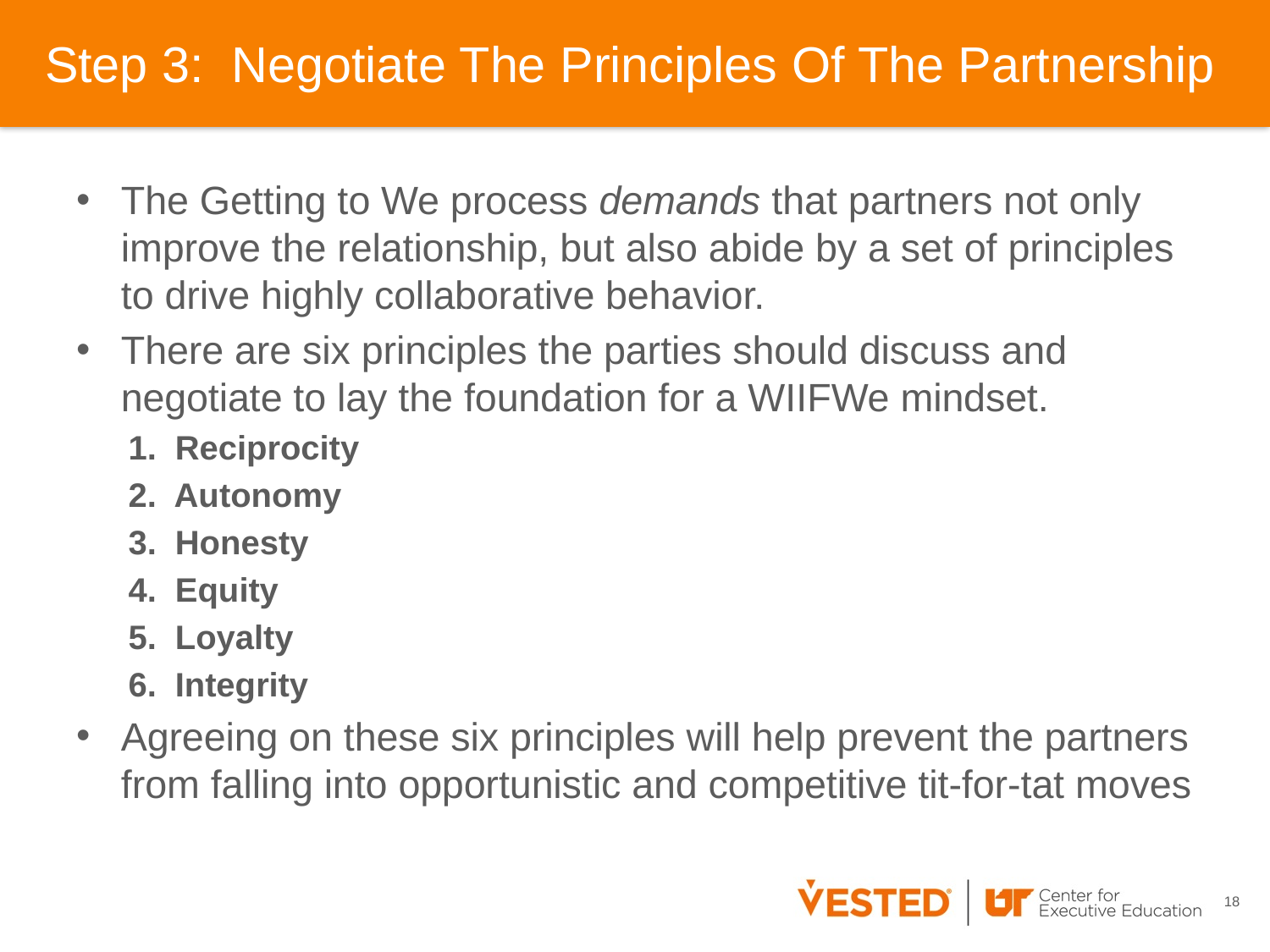

# Step 3:  Negotiate The Principles Of The Partnership
The Getting to We process demands that partners not only improve the relationship, but also abide by a set of principles to drive highly collaborative behavior.
There are six principles the parties should discuss and negotiate to lay the foundation for a WIIFWe mindset.
1.  Reciprocity
2.  Autonomy
3.  Honesty
4.  Equity
5.  Loyalty
6.  Integrity
Agreeing on these six principles will help prevent the partners from falling into opportunistic and competitive tit-for-tat moves
18